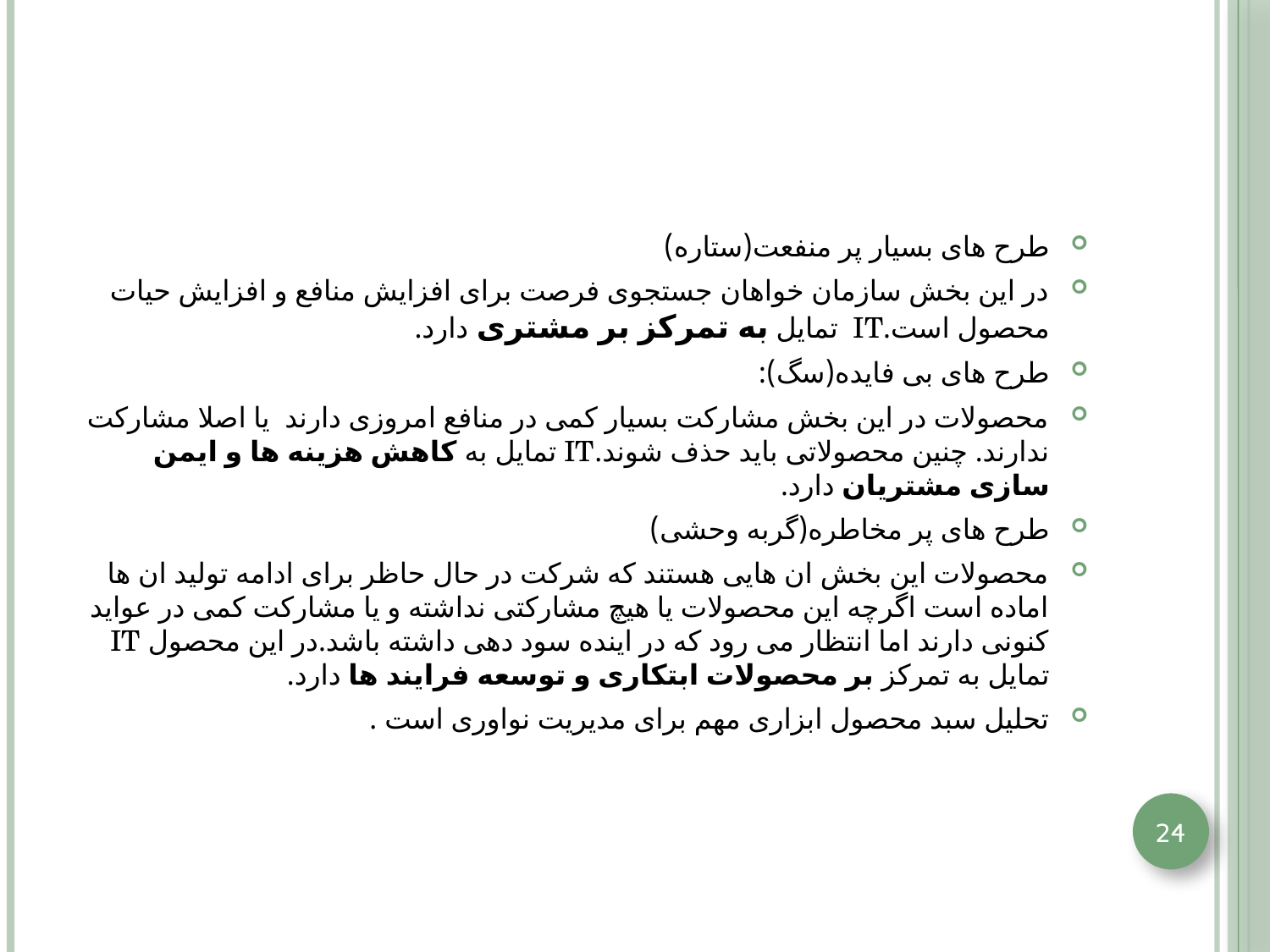

#
طرح های بسیار پر منفعت(ستاره)
در این بخش سازمان خواهان جستجوی فرصت برای افزایش منافع و افزایش حیات محصول است.IT  تمایل به تمرکز بر مشتری دارد.
طرح های بی فایده(سگ):
محصولات در این بخش مشارکت بسیار کمی در منافع امروزی دارند  یا اصلا مشارکت ندارند. چنین محصولاتی باید حذف شوند.IT تمایل به کاهش هزینه ها و ایمن سازی مشتریان دارد.
طرح های پر مخاطره(گربه وحشی)
محصولات این بخش ان هایی هستند که شرکت در حال حاظر برای ادامه تولید ان ها اماده است اگرچه این محصولات یا هیچ مشارکتی نداشته و یا مشارکت کمی در عواید کنونی دارند اما انتظار می رود که در اینده سود دهی داشته باشد.در این محصول IT تمایل به تمرکز بر محصولات ابتکاری و توسعه فرایند ها دارد.
تحلیل سبد محصول ابزاری مهم برای مدیریت نواوری است .
24